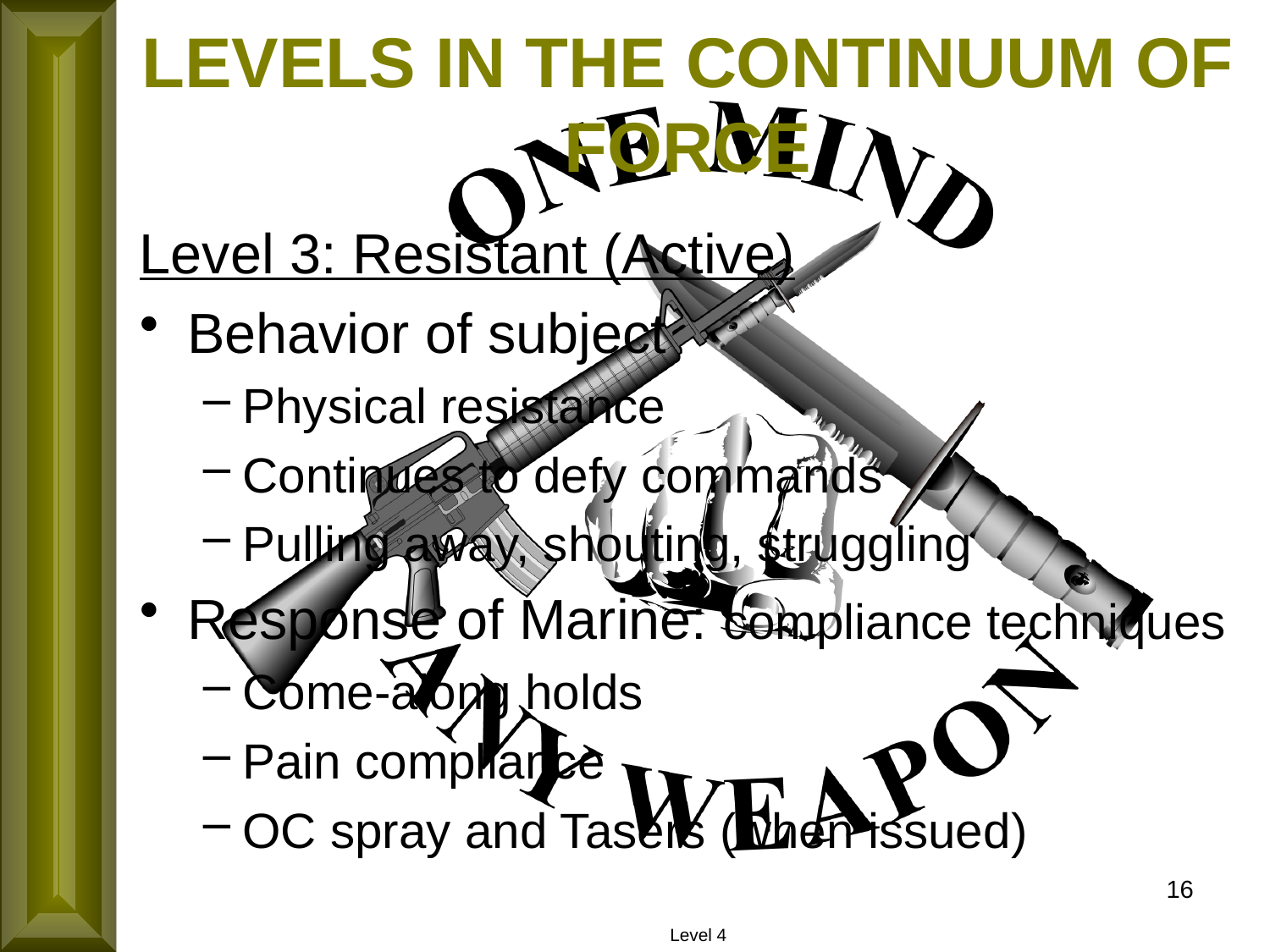

LEVELS IN THE CONTINUUM OF FORCE
Level 3: Resistant (Active)
Behavior of subject
Physical resistance
Continues to defy commands
Pulling away, shouting, struggling
Response of Marine: compliance techniques
Come-along holds
Pain compliance
OC spray and Tasers (when issued)
16
Level 4